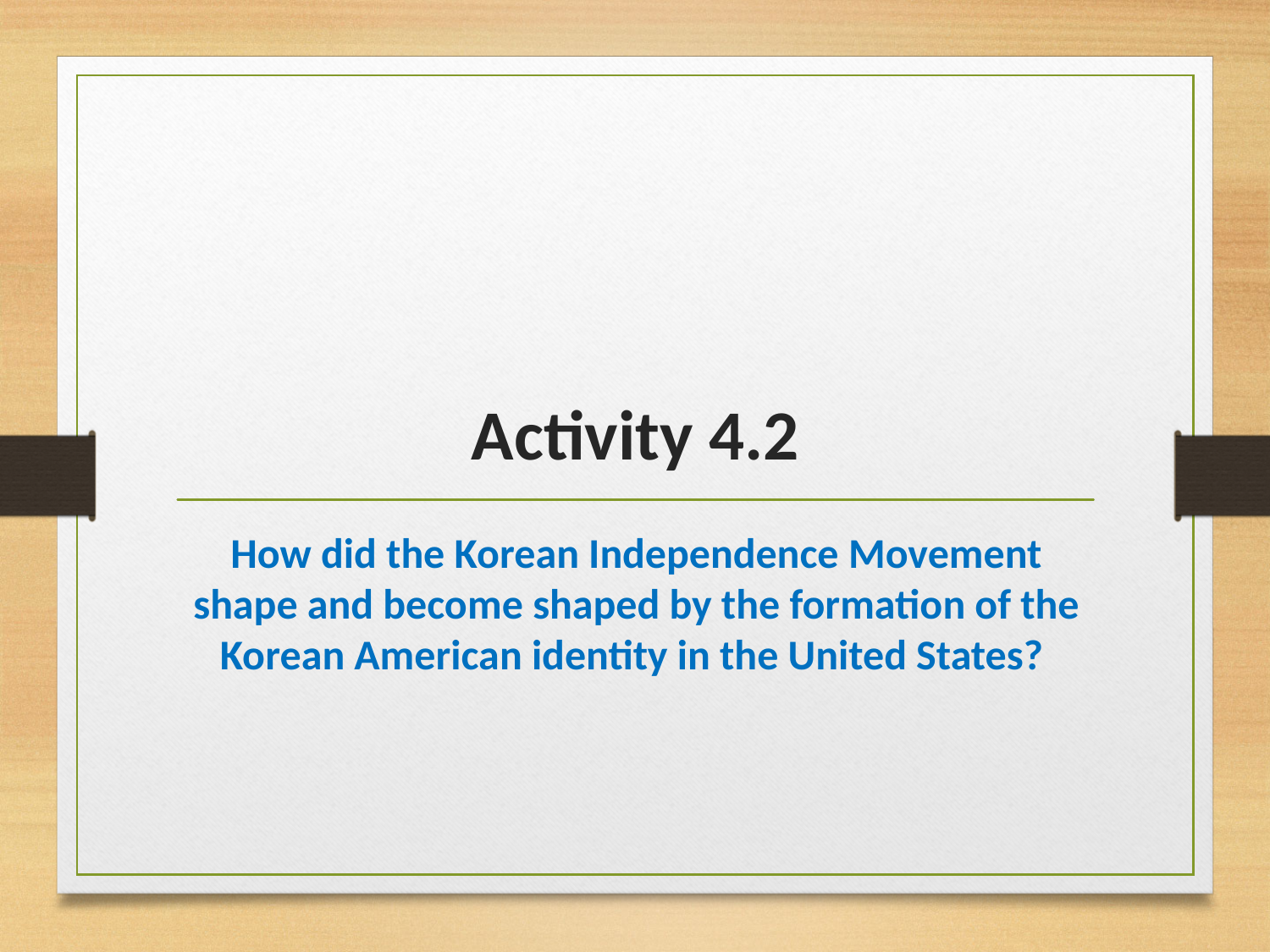

# Activity 4.2
How did the Korean Independence Movement shape and become shaped by the formation of the Korean American identity in the United States?